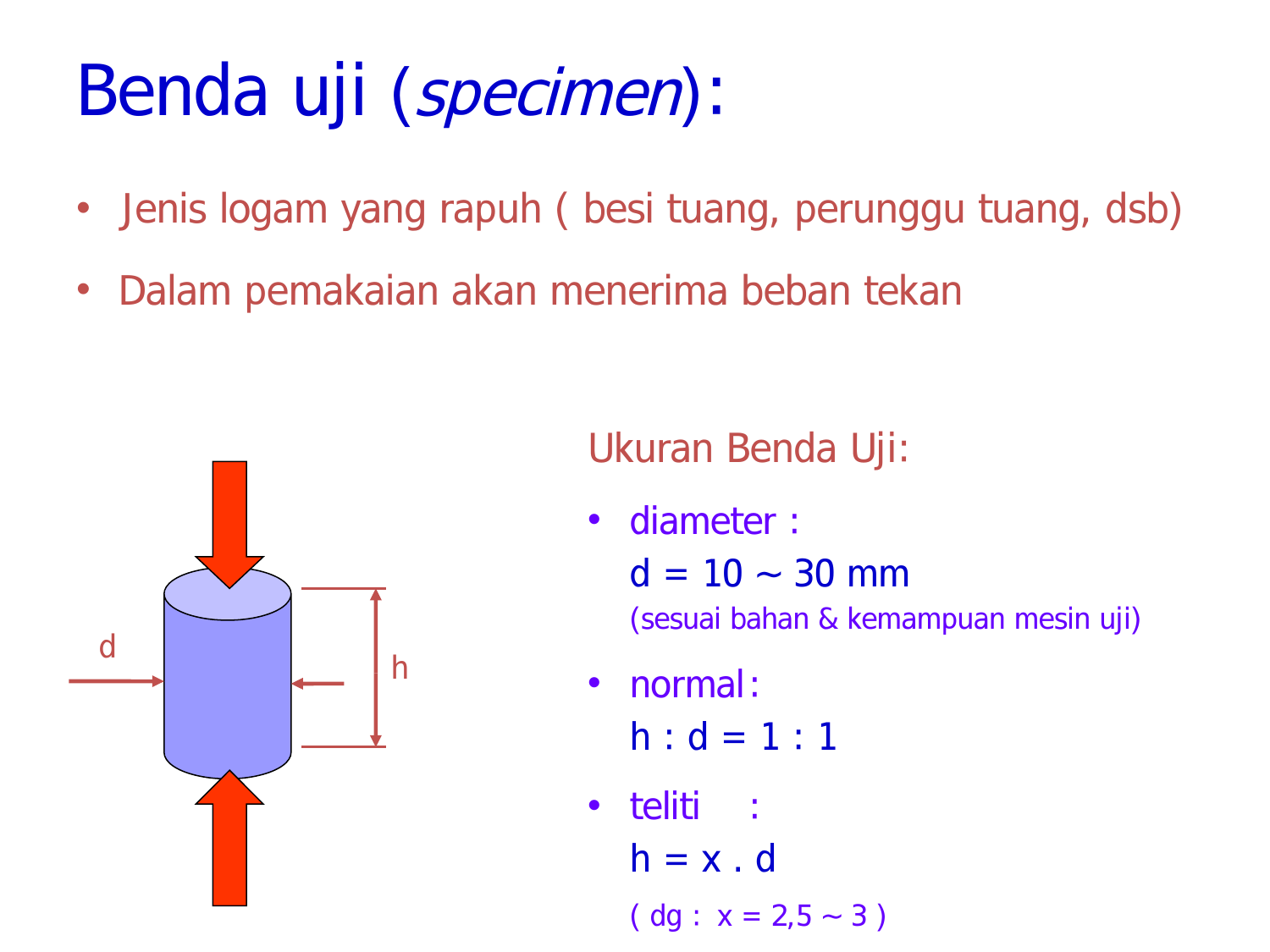

# Benda uji (specimen):
Jenis logam yang rapuh ( besi tuang, perunggu tuang, dsb)

Dalam pemakaian akan menerima beban tekan
Ukuran Benda Uji:

diameter :
		d = 10 ~ 30 mm
	(sesuai bahan & kemampuan mesin uji)

normal	:
		h : d = 1 : 1

teliti		:
		h = x . d
		( dg :	x = 2,5 ~ 3 )

d
h